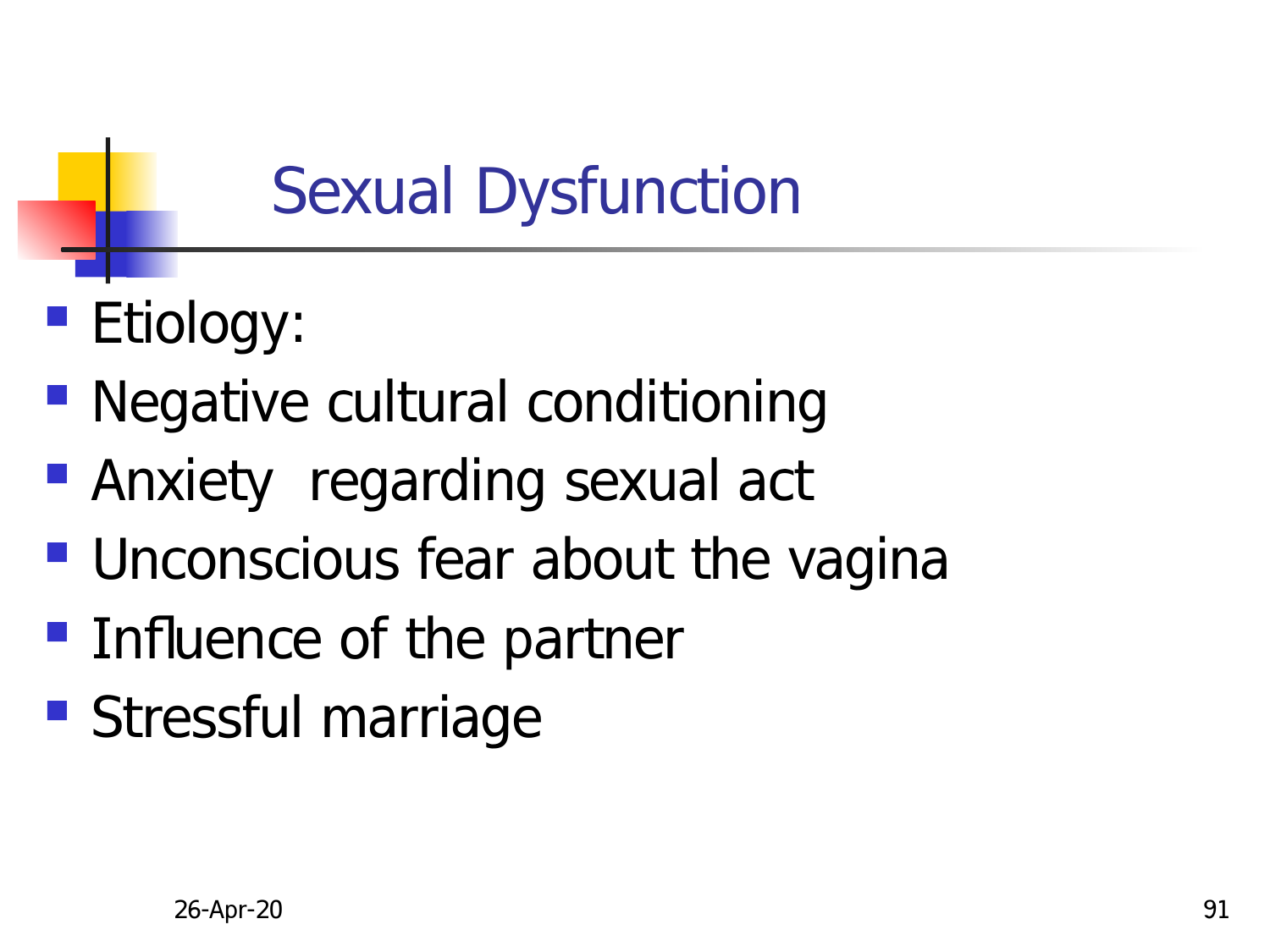

# Sexual Dysfunction
Etiology:
Negative cultural conditioning
Anxiety  regarding sexual act
Unconscious fear about the vagina
Influence of the partner
Stressful marriage
26-Apr-20
91